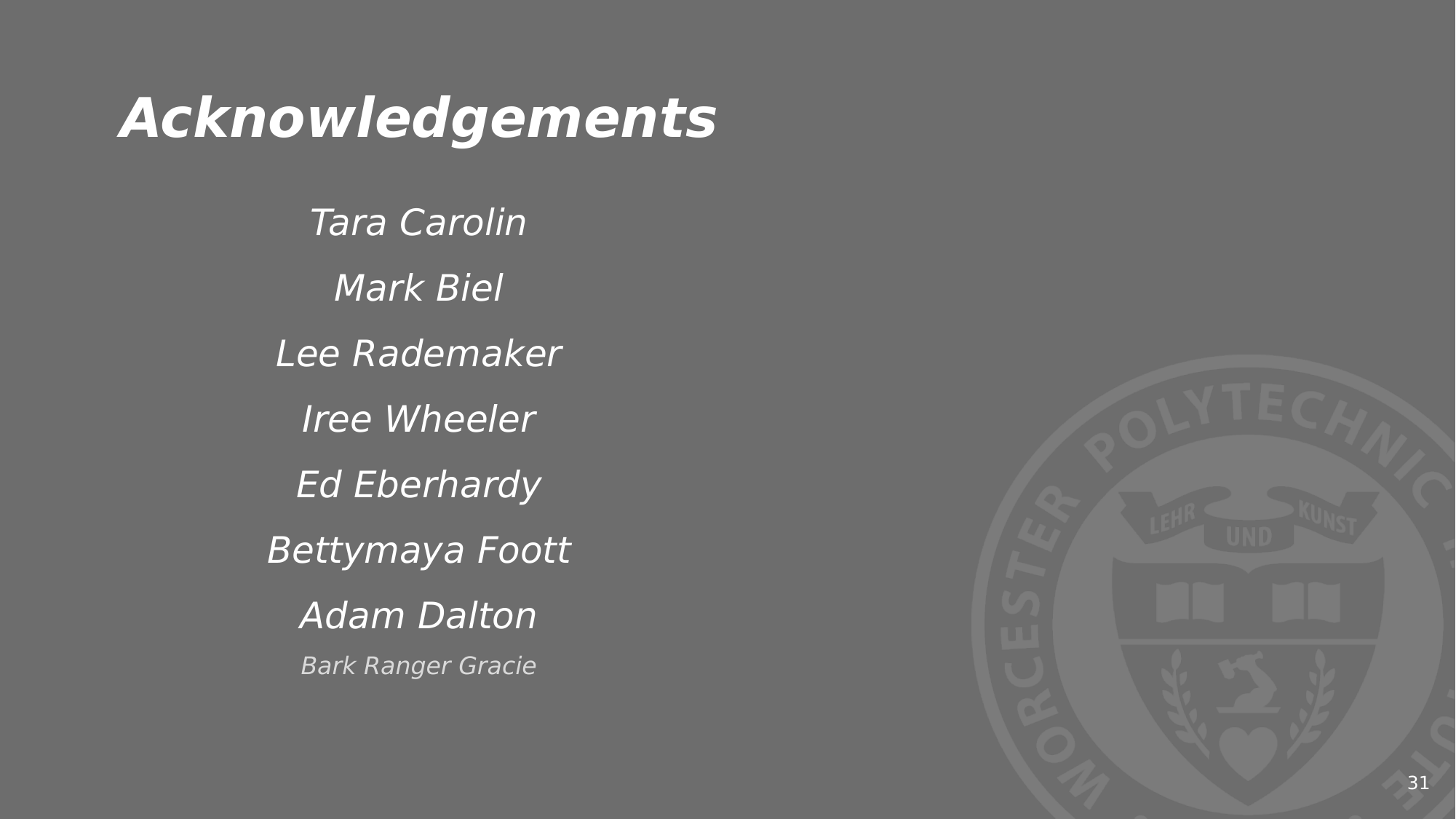

31
Acknowledgements

Tara Carolin
Mark Biel
Lee Rademaker
Iree Wheeler
Ed Eberhardy
Bettymaya Foott
Adam Dalton
Bark Ranger Gracie